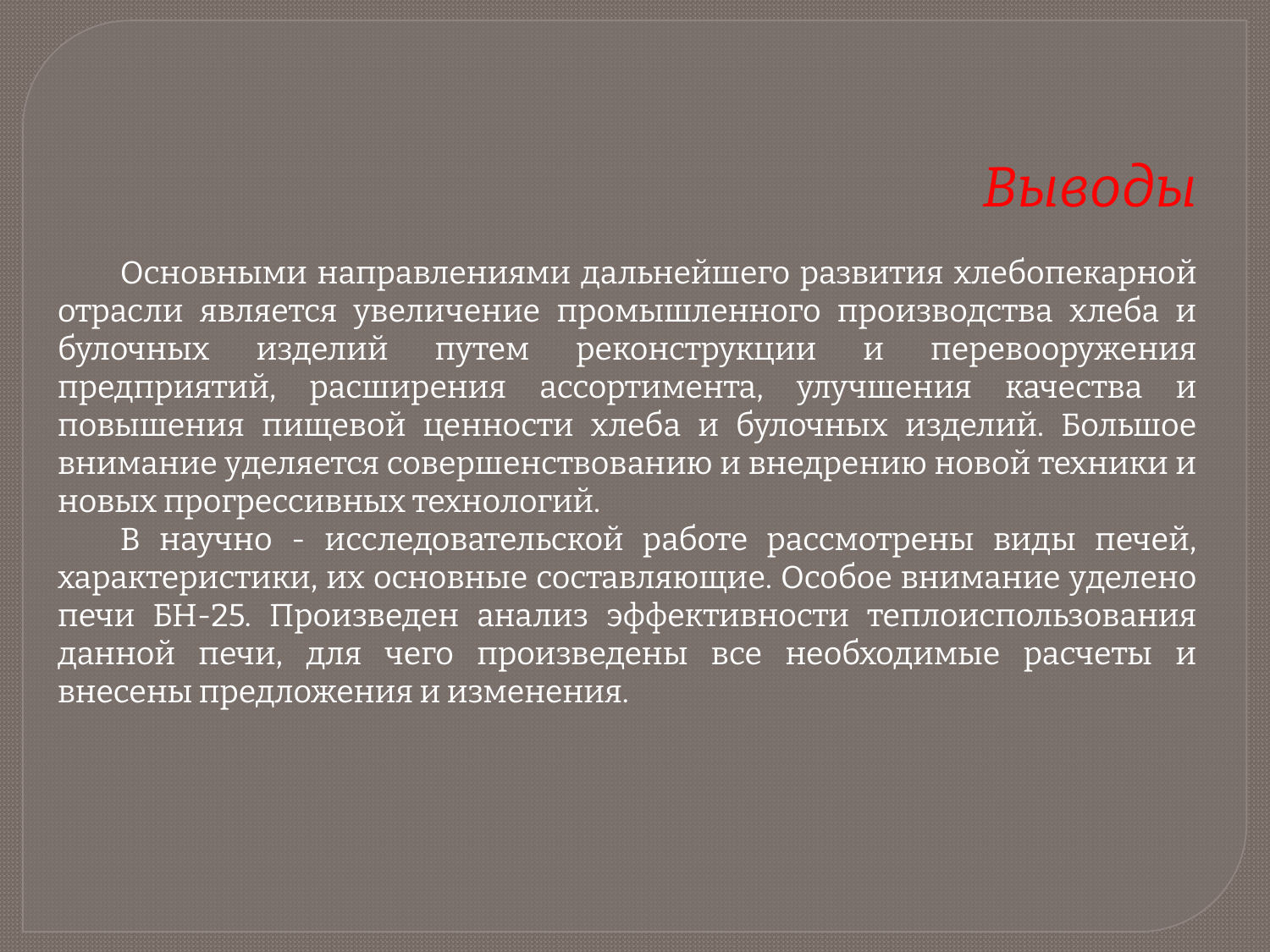

Выводы

Основными направлениями дальнейшего развития хлебопекарной отрасли является увеличение промышленного производства хлеба и булочных изделий путем реконструкции и перевооружения предприятий, расширения ассортимента, улучшения качества и повышения пищевой ценности хлеба и булочных изделий. Большое внимание уделяется совершенствованию и внедрению новой техники и новых прогрессивных технологий.
В научно - исследовательской работе рассмотрены виды печей, характеристики, их основные составляющие. Особое внимание уделено печи БН-25. Произведен анализ эффективности теплоиспользования данной печи, для чего произведены все необходимые расчеты и внесены предложения и изменения.